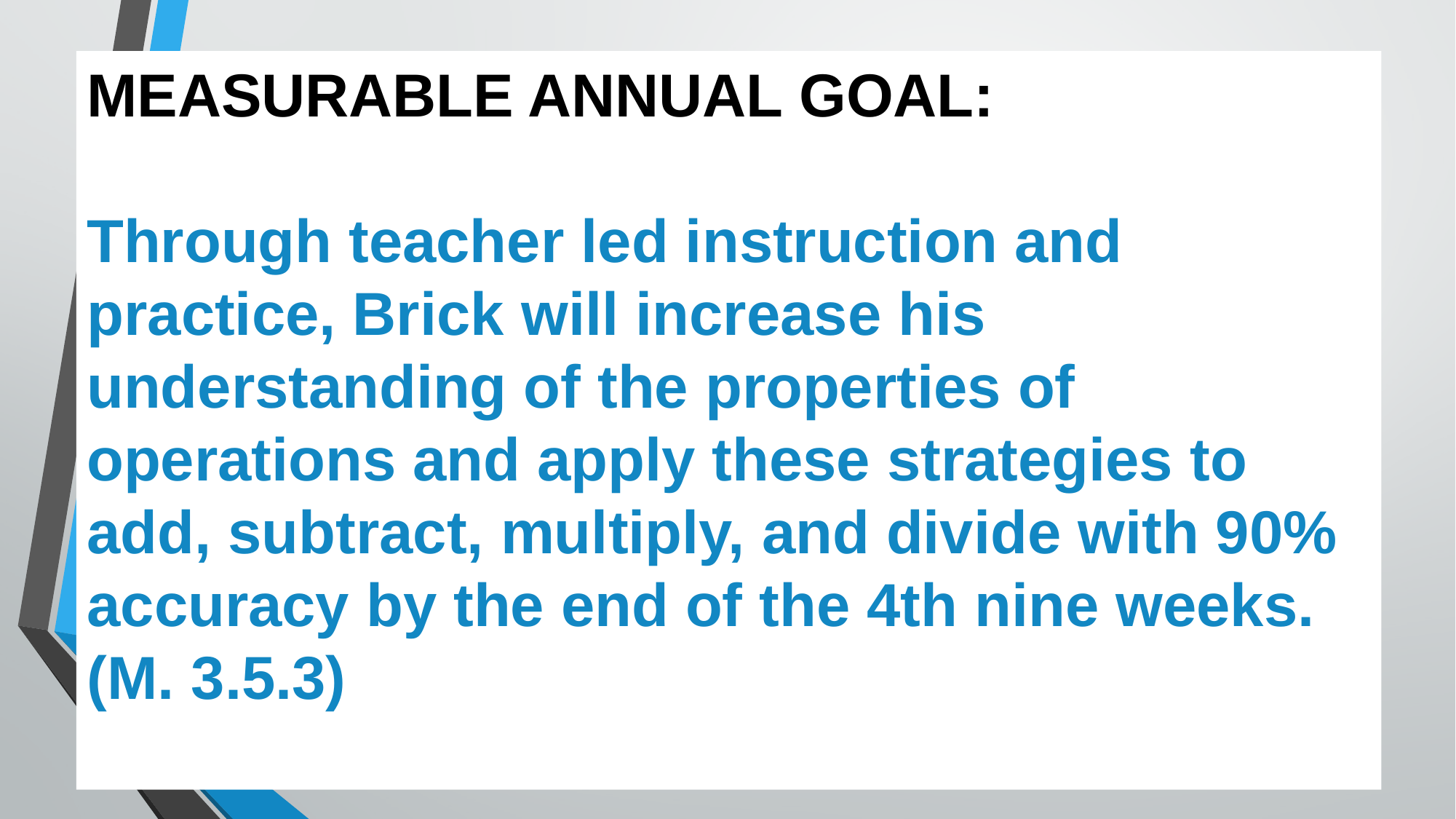

MEASURABLE ANNUAL GOAL:

Through teacher led instruction and practice, Brick will increase his understanding of the properties of operations and apply these strategies to add, subtract, multiply, and divide with 90% accuracy by the end of the 4th nine weeks.    (M. 3.5.3)